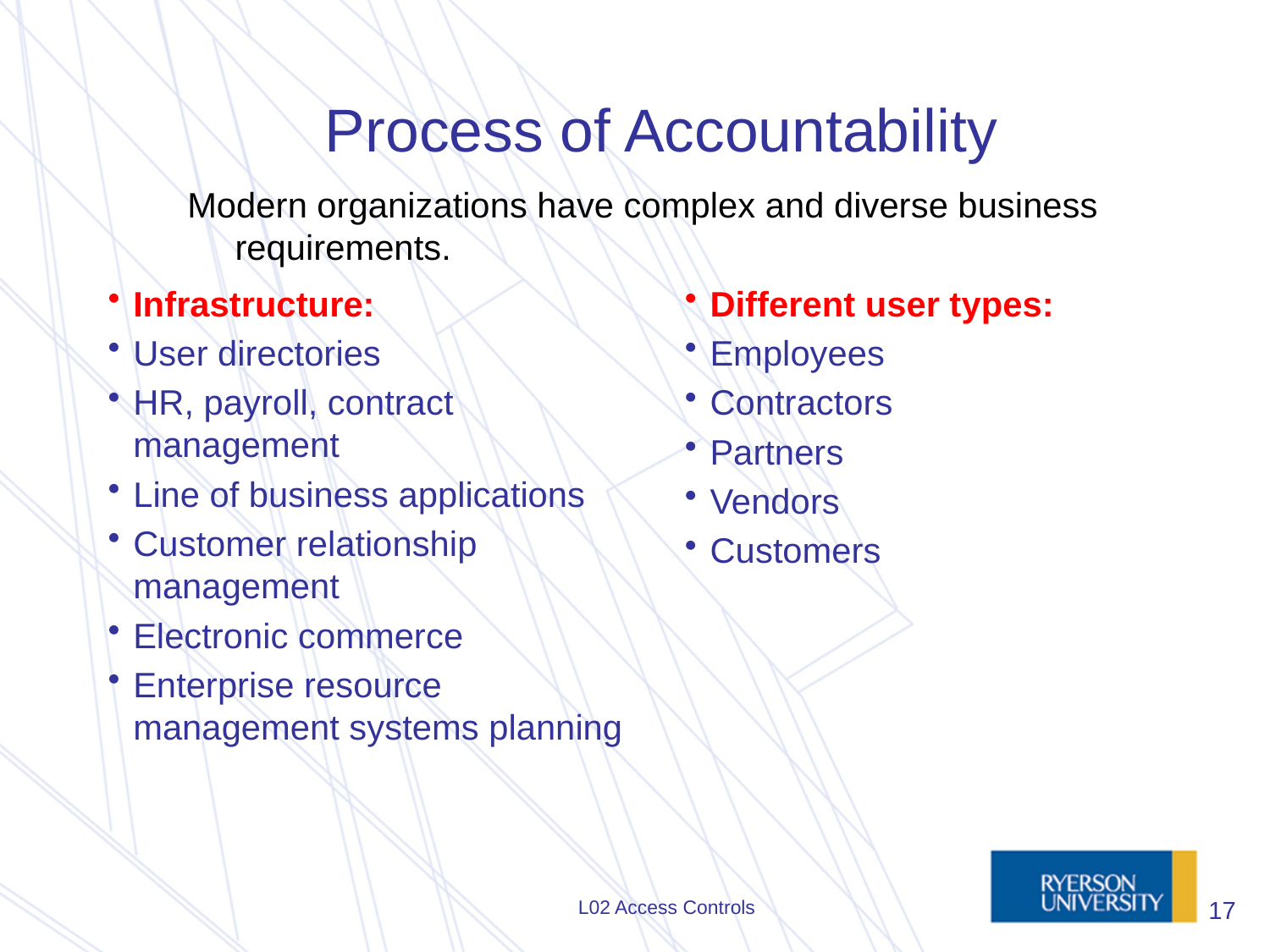

# Process of Accountability
Modern organizations have complex and diverse business requirements.
Infrastructure:
User directories
HR, payroll, contract management
Line of business applications
Customer relationship management
Electronic commerce
Enterprise resource management systems planning
Different user types:
Employees
Contractors
Partners
Vendors
Customers

L02 Access Controls
17